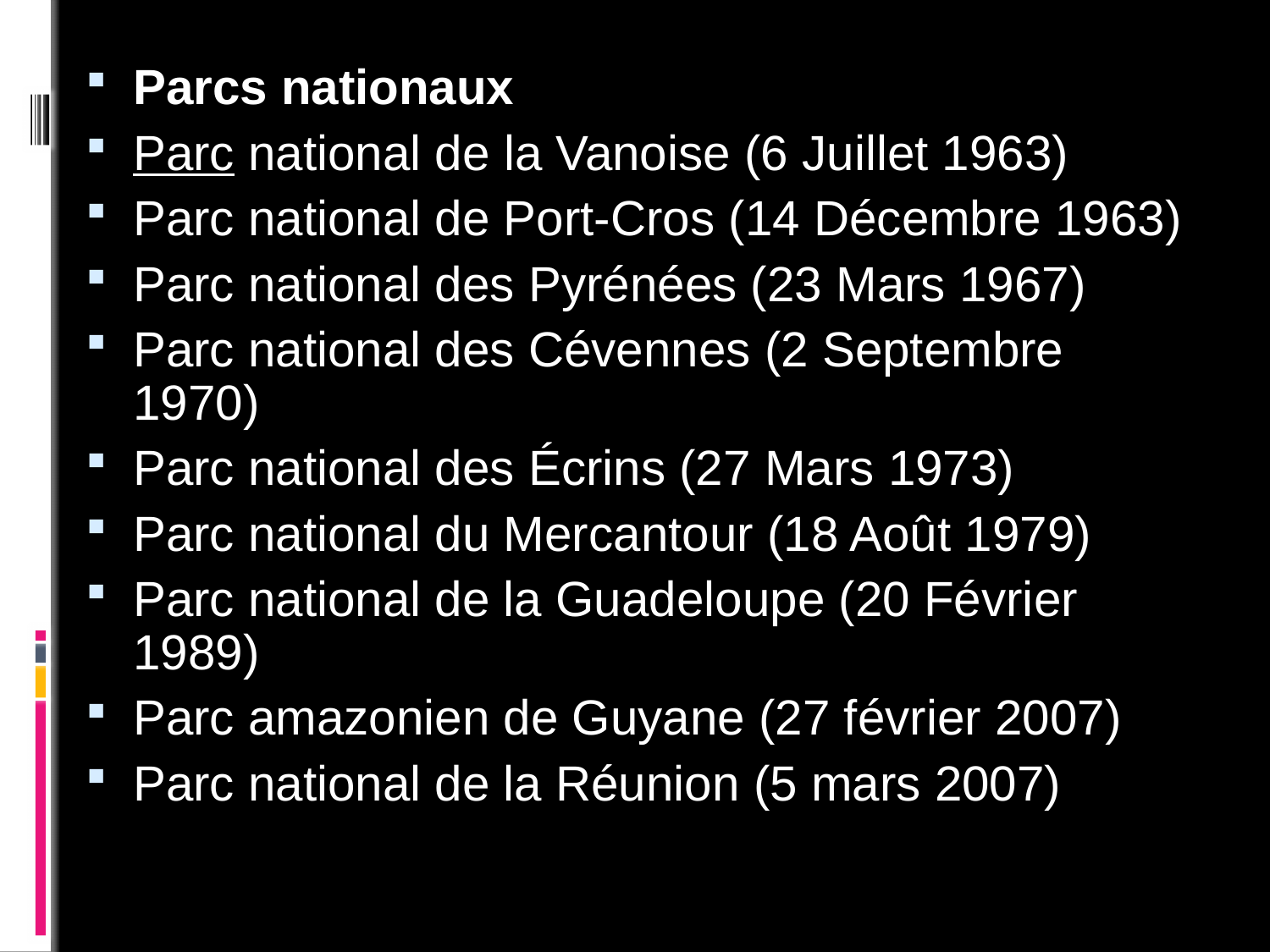

Parcs nationaux
Parc national de la Vanoise (6 Juillet 1963)
Parc national de Port-Cros (14 Décembre 1963)
Parc national des Pyrénées (23 Mars 1967)
Parc national des Cévennes (2 Septembre 1970)
Parc national des Écrins (27 Mars 1973)
Parc national du Mercantour (18 Août 1979)
Parc national de la Guadeloupe (20 Février 1989)
Parc amazonien de Guyane (27 février 2007)
Parc national de la Réunion (5 mars 2007)